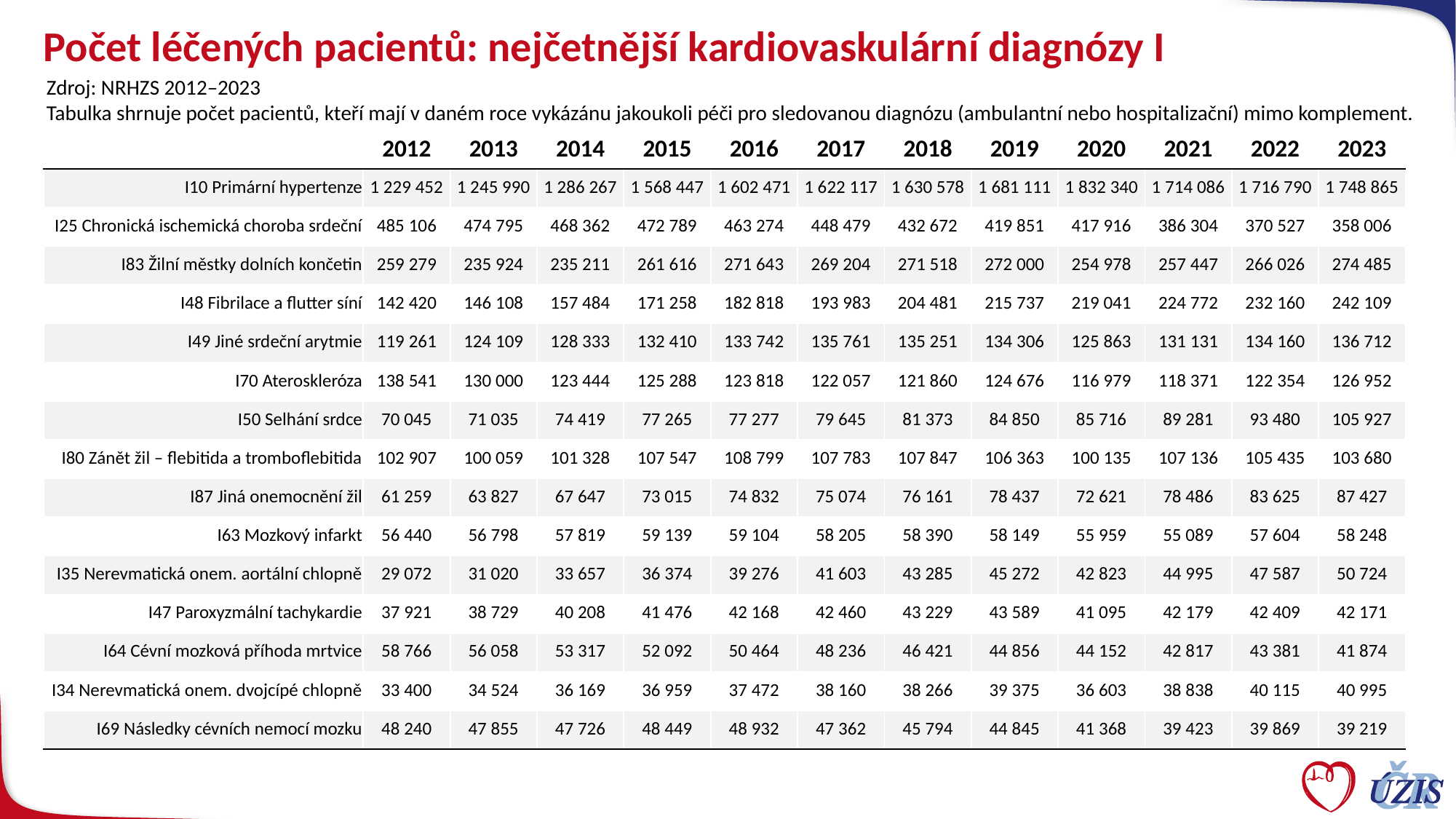

# Počet léčených pacientů: nejčetnější kardiovaskulární diagnózy I
Zdroj: NRHZS 2012–2023
Tabulka shrnuje počet pacientů, kteří mají v daném roce vykázánu jakoukoli péči pro sledovanou diagnózu (ambulantní nebo hospitalizační) mimo komplement.
|  | 2012 | 2013 | 2014 | 2015 | 2016 | 2017 | 2018 | 2019 | 2020 | 2021 | 2022 | 2023 |
| --- | --- | --- | --- | --- | --- | --- | --- | --- | --- | --- | --- | --- |
| I10 Primární hypertenze | 1 229 452 | 1 245 990 | 1 286 267 | 1 568 447 | 1 602 471 | 1 622 117 | 1 630 578 | 1 681 111 | 1 832 340 | 1 714 086 | 1 716 790 | 1 748 865 |
| I25 Chronická ischemická choroba srdeční | 485 106 | 474 795 | 468 362 | 472 789 | 463 274 | 448 479 | 432 672 | 419 851 | 417 916 | 386 304 | 370 527 | 358 006 |
| I83 Žilní městky dolních končetin | 259 279 | 235 924 | 235 211 | 261 616 | 271 643 | 269 204 | 271 518 | 272 000 | 254 978 | 257 447 | 266 026 | 274 485 |
| I48 Fibrilace a flutter síní | 142 420 | 146 108 | 157 484 | 171 258 | 182 818 | 193 983 | 204 481 | 215 737 | 219 041 | 224 772 | 232 160 | 242 109 |
| I49 Jiné srdeční arytmie | 119 261 | 124 109 | 128 333 | 132 410 | 133 742 | 135 761 | 135 251 | 134 306 | 125 863 | 131 131 | 134 160 | 136 712 |
| I70 Ateroskleróza | 138 541 | 130 000 | 123 444 | 125 288 | 123 818 | 122 057 | 121 860 | 124 676 | 116 979 | 118 371 | 122 354 | 126 952 |
| I50 Selhání srdce | 70 045 | 71 035 | 74 419 | 77 265 | 77 277 | 79 645 | 81 373 | 84 850 | 85 716 | 89 281 | 93 480 | 105 927 |
| I80 Zánět žil – flebitida a tromboflebitida | 102 907 | 100 059 | 101 328 | 107 547 | 108 799 | 107 783 | 107 847 | 106 363 | 100 135 | 107 136 | 105 435 | 103 680 |
| I87 Jiná onemocnění žil | 61 259 | 63 827 | 67 647 | 73 015 | 74 832 | 75 074 | 76 161 | 78 437 | 72 621 | 78 486 | 83 625 | 87 427 |
| I63 Mozkový infarkt | 56 440 | 56 798 | 57 819 | 59 139 | 59 104 | 58 205 | 58 390 | 58 149 | 55 959 | 55 089 | 57 604 | 58 248 |
| I35 Nerevmatická onem. aortální chlopně | 29 072 | 31 020 | 33 657 | 36 374 | 39 276 | 41 603 | 43 285 | 45 272 | 42 823 | 44 995 | 47 587 | 50 724 |
| I47 Paroxyzmální tachykardie | 37 921 | 38 729 | 40 208 | 41 476 | 42 168 | 42 460 | 43 229 | 43 589 | 41 095 | 42 179 | 42 409 | 42 171 |
| I64 Cévní mozková příhoda mrtvice | 58 766 | 56 058 | 53 317 | 52 092 | 50 464 | 48 236 | 46 421 | 44 856 | 44 152 | 42 817 | 43 381 | 41 874 |
| I34 Nerevmatická onem. dvojcípé chlopně | 33 400 | 34 524 | 36 169 | 36 959 | 37 472 | 38 160 | 38 266 | 39 375 | 36 603 | 38 838 | 40 115 | 40 995 |
| I69 Následky cévních nemocí mozku | 48 240 | 47 855 | 47 726 | 48 449 | 48 932 | 47 362 | 45 794 | 44 845 | 41 368 | 39 423 | 39 869 | 39 219 |